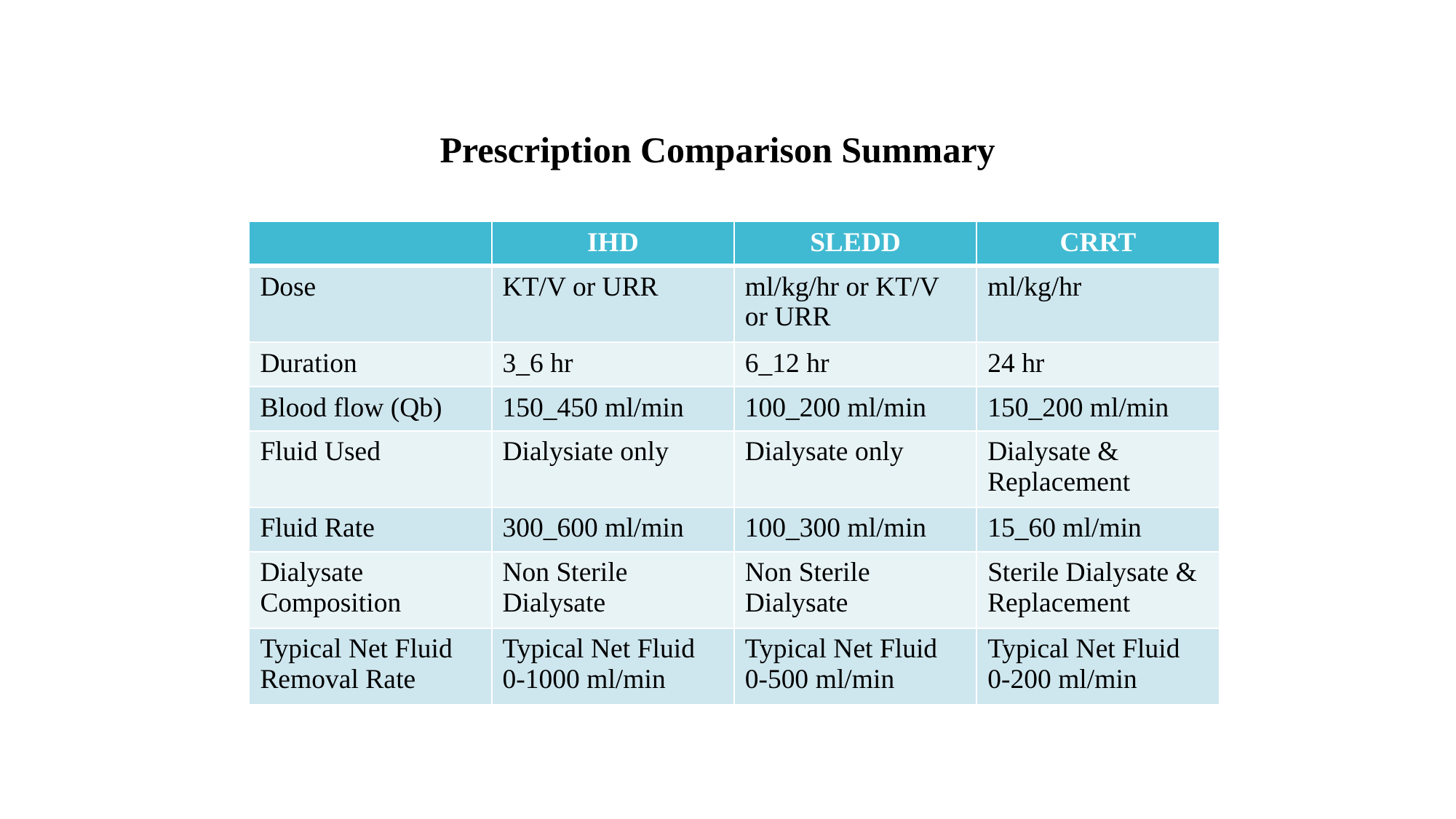

Prescription Comparison Summary
|  | IHD | SLEDD | CRRT |
| --- | --- | --- | --- |
| Dose | KT/V or URR | ml/kg/hr or KT/V or URR | ml/kg/hr |
| Duration | 3\_6 hr | 6\_12 hr | 24 hr |
| Blood flow (Qb) | 150\_450 ml/min | 100\_200 ml/min | 150\_200 ml/min |
| Fluid Used | Dialysiate only | Dialysate only | Dialysate & Replacement |
| Fluid Rate | 300\_600 ml/min | 100\_300 ml/min | 15\_60 ml/min |
| Dialysate Composition | Non Sterile Dialysate | Non Sterile Dialysate | Sterile Dialysate & Replacement |
| Typical Net Fluid Removal Rate | Typical Net Fluid 0-1000 ml/min | Typical Net Fluid 0-500 ml/min | Typical Net Fluid 0-200 ml/min |